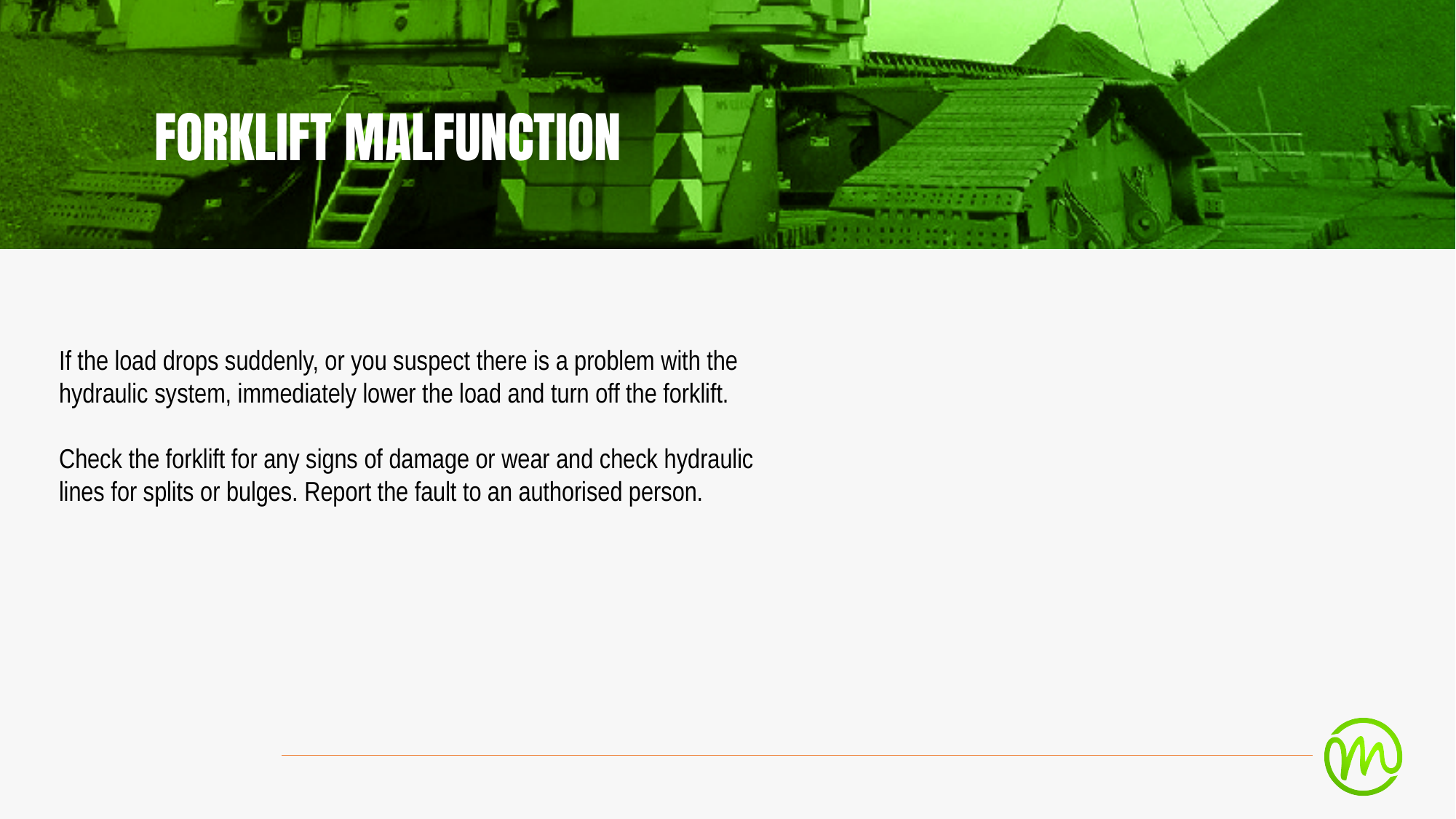

Forklift Malfunction

If the load drops suddenly, or you suspect there is a problem with the hydraulic system, immediately lower the load and turn off the forklift.

Check the forklift for any signs of damage or wear and check hydraulic lines for splits or bulges. Report the fault to an authorised person.